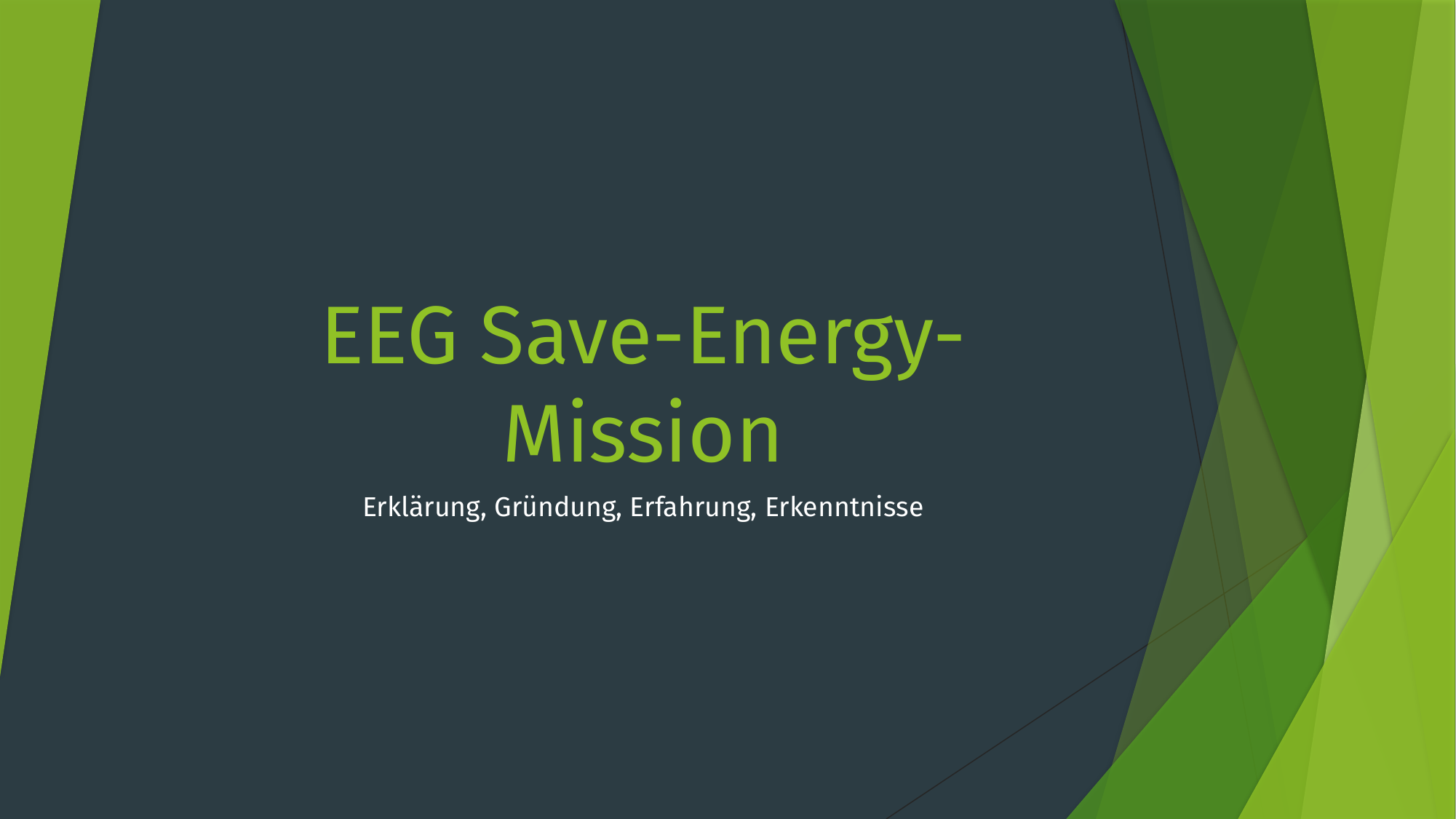

# EEG Save-Energy-Mission
Erklärung, Gründung, Erfahrung, Erkenntnisse